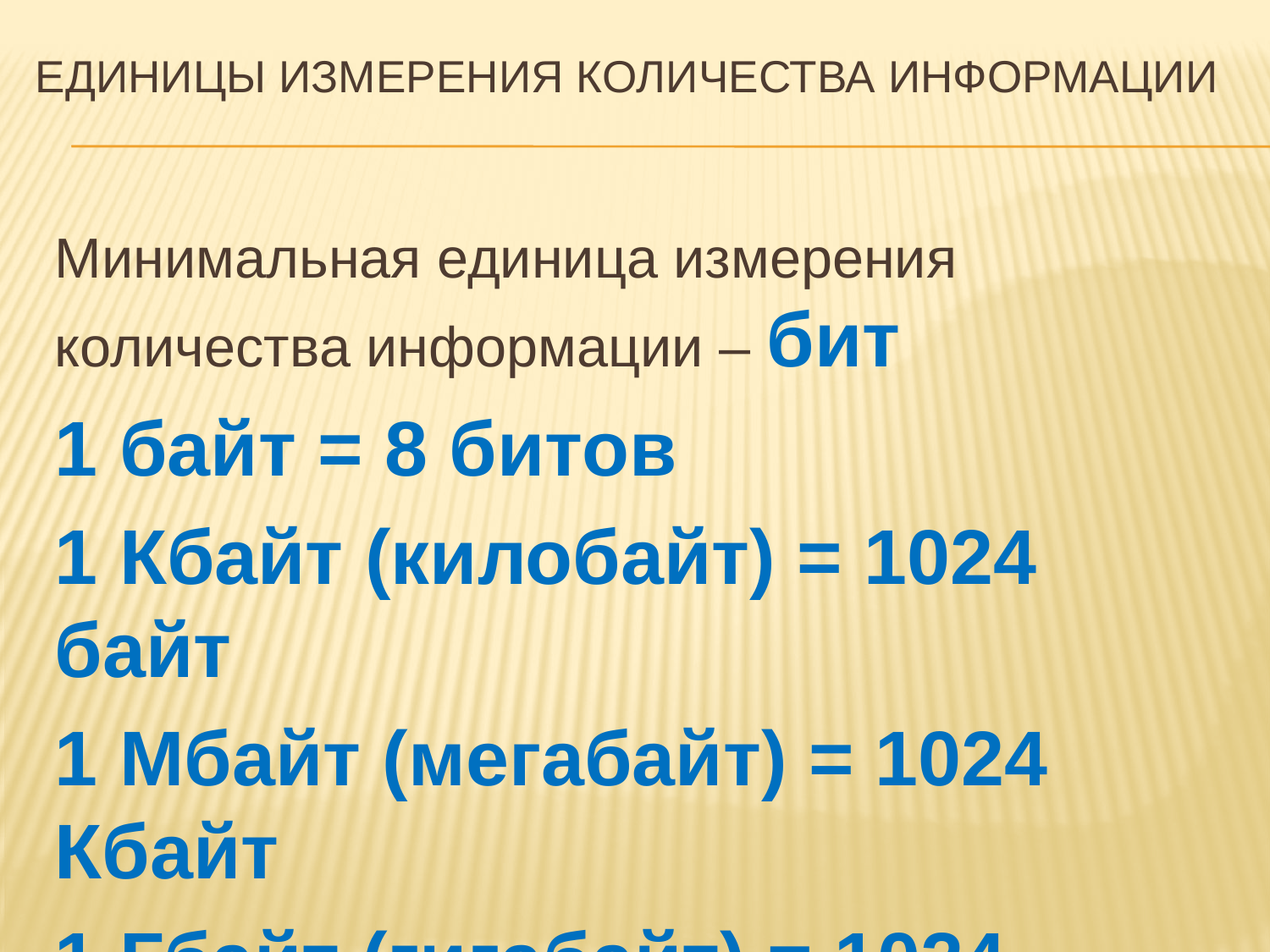

# Единицы измерения количества информации
Минимальная единица измерения количества информации – бит
1 байт = 8 битов
1 Кбайт (килобайт) = 1024 байт
1 Мбайт (мегабайт) = 1024 Кбайт
1 Гбайт (гигабайт) = 1024 Мбайт